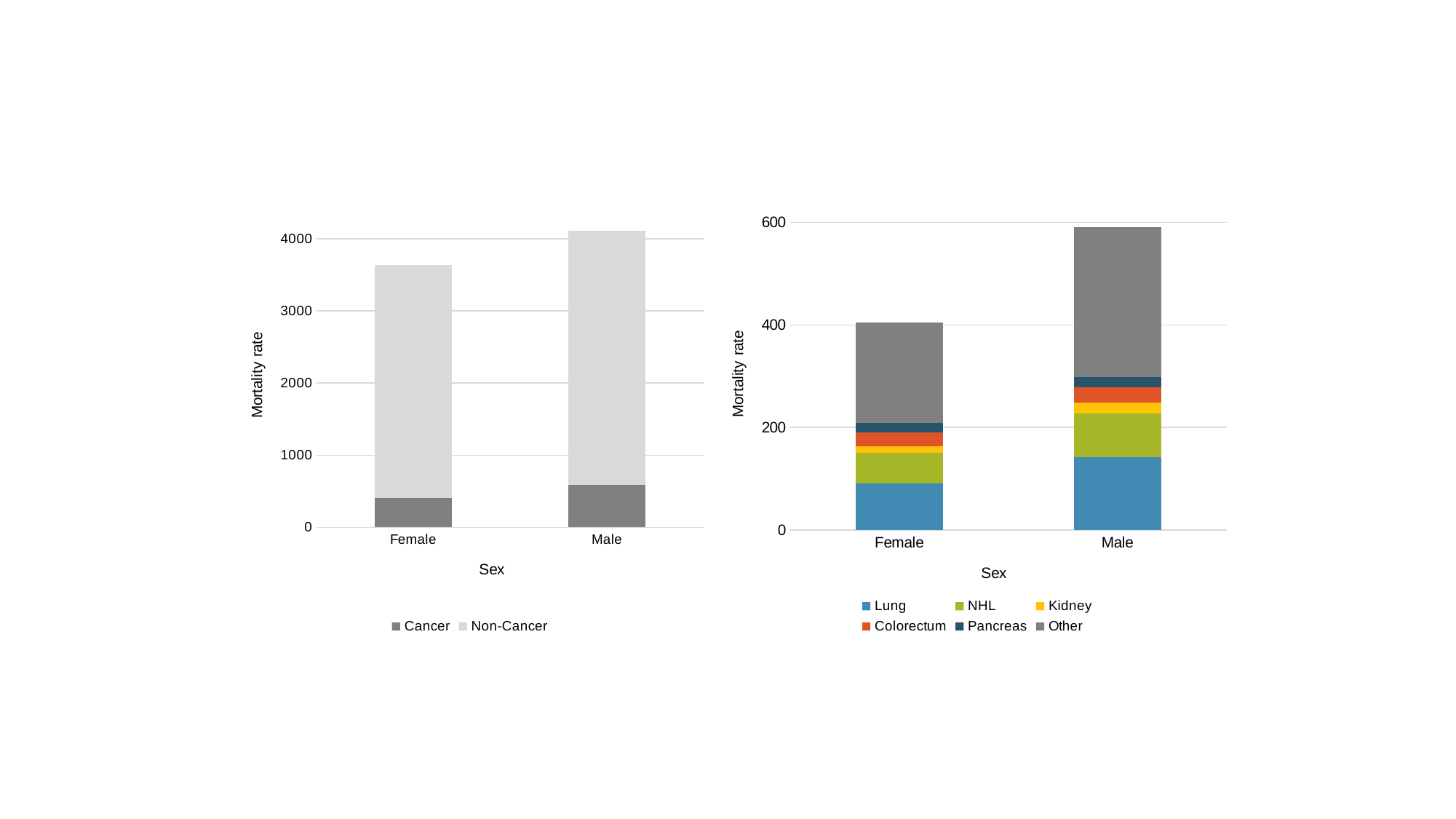

### Chart

| Category |  |  |
|---|---|---|
| Female | 404.32472842833556 | 3228.422157720232 |
| Male | 590.2579509655831 | 3523.0378745785506 |

### Chart

| Category | Lung | NHL | Kidney | Colorectum | Pancreas |  |
|---|---|---|---|---|---|---|
| Female | 90.73511897533277 | 58.93768548087436 | 12.976531519264412 | 28.118808647884677 | 17.221657813504816 | 196.33492599147448 |
| Male | 141.37397752395185 | 85.75399137094409 | 21.718987598375705 | 29.618457059050098 | 20.128018245900964 | 291.66451916736025 |